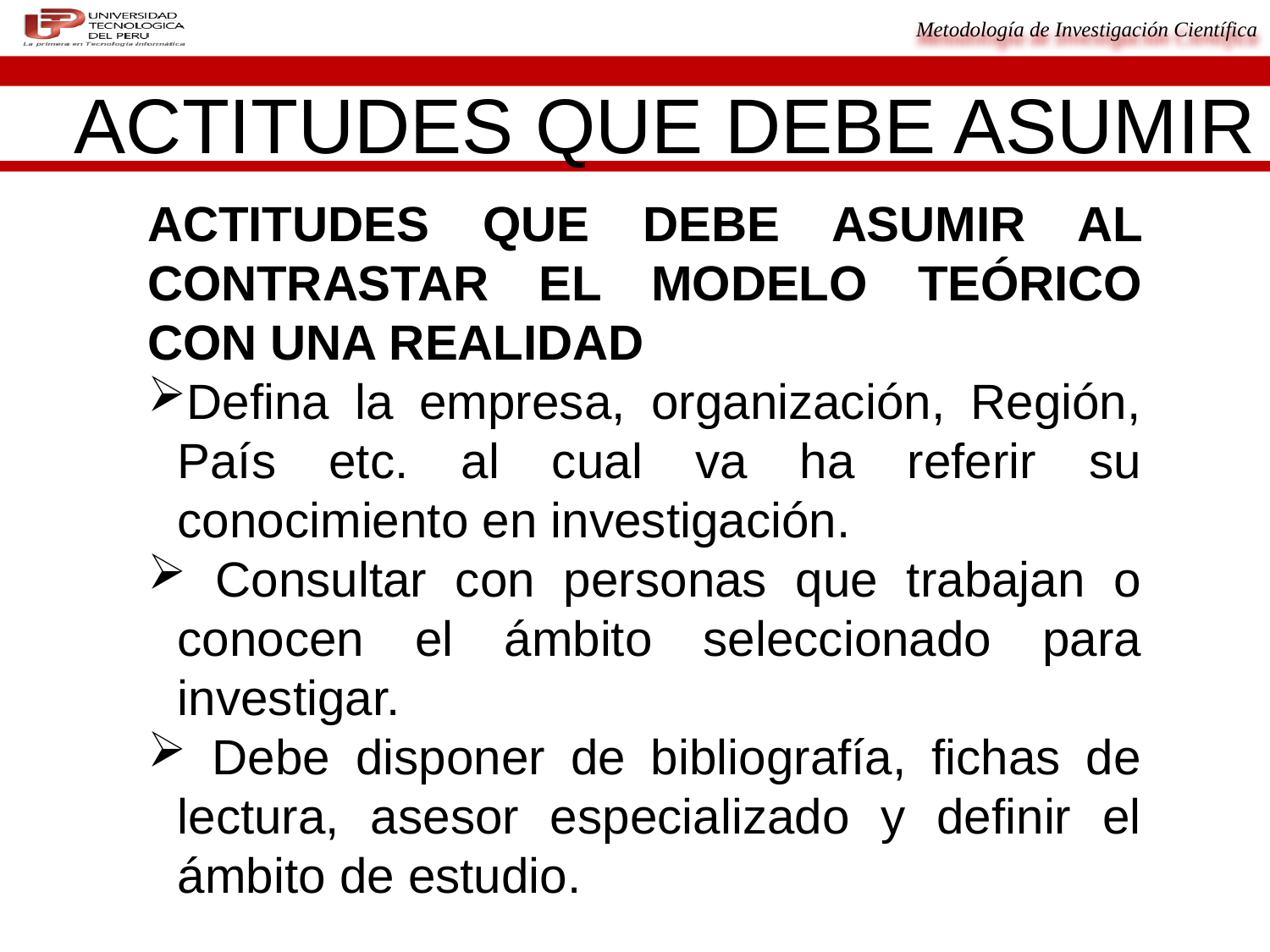

ACTITUDES QUE DEBE ASUMIR
ACTITUDES QUE DEBE ASUMIR AL CONTRASTAR EL MODELO TEÓRICO CON UNA REALIDAD
Defina la empresa, organización, Región, País etc. al cual va ha referir su conocimiento en investigación.
 Consultar con personas que trabajan o conocen el ámbito seleccionado para investigar.
 Debe disponer de bibliografía, fichas de lectura, asesor especializado y definir el ámbito de estudio.